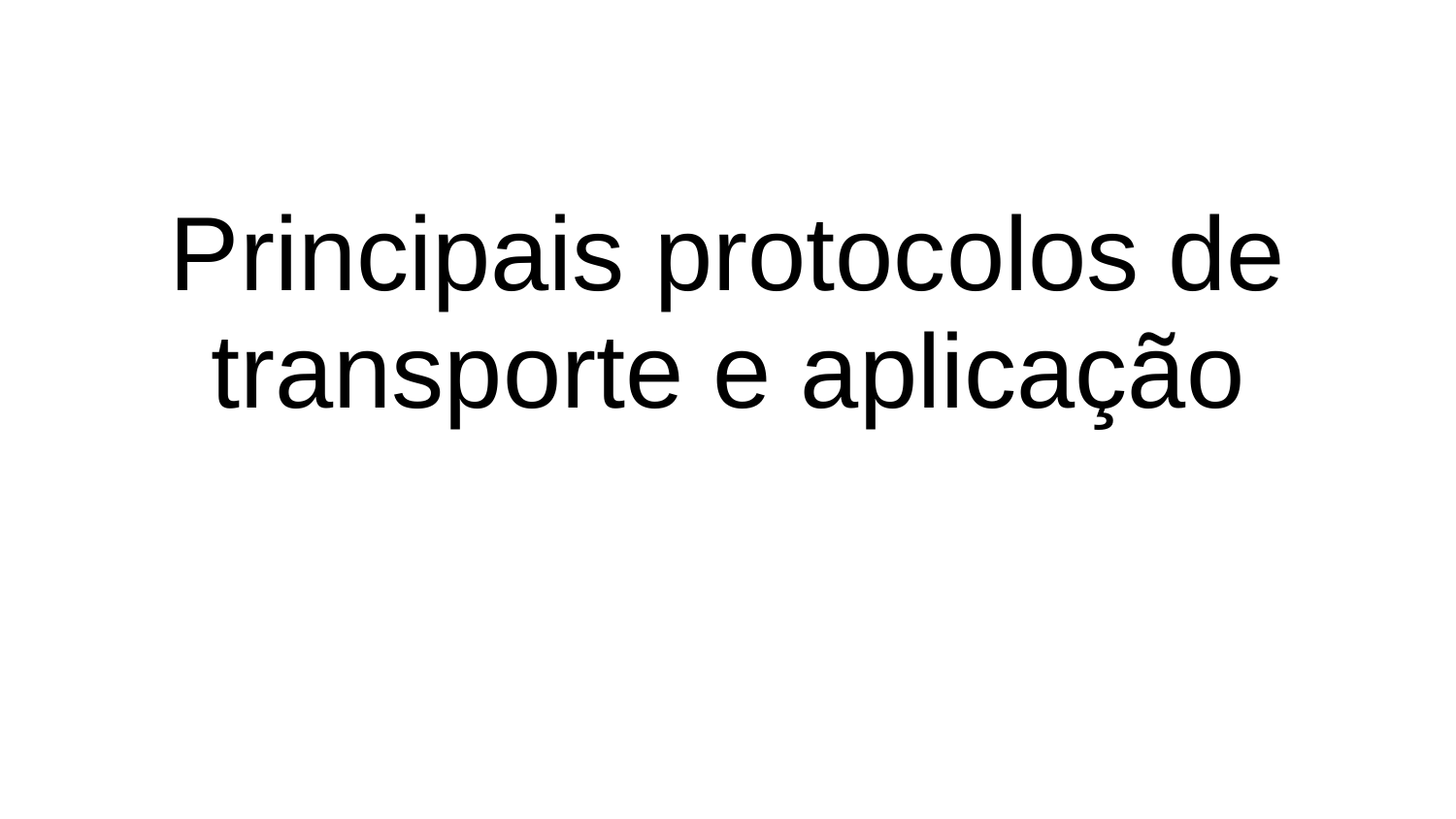

# Principais protocolos de transporte e aplicação